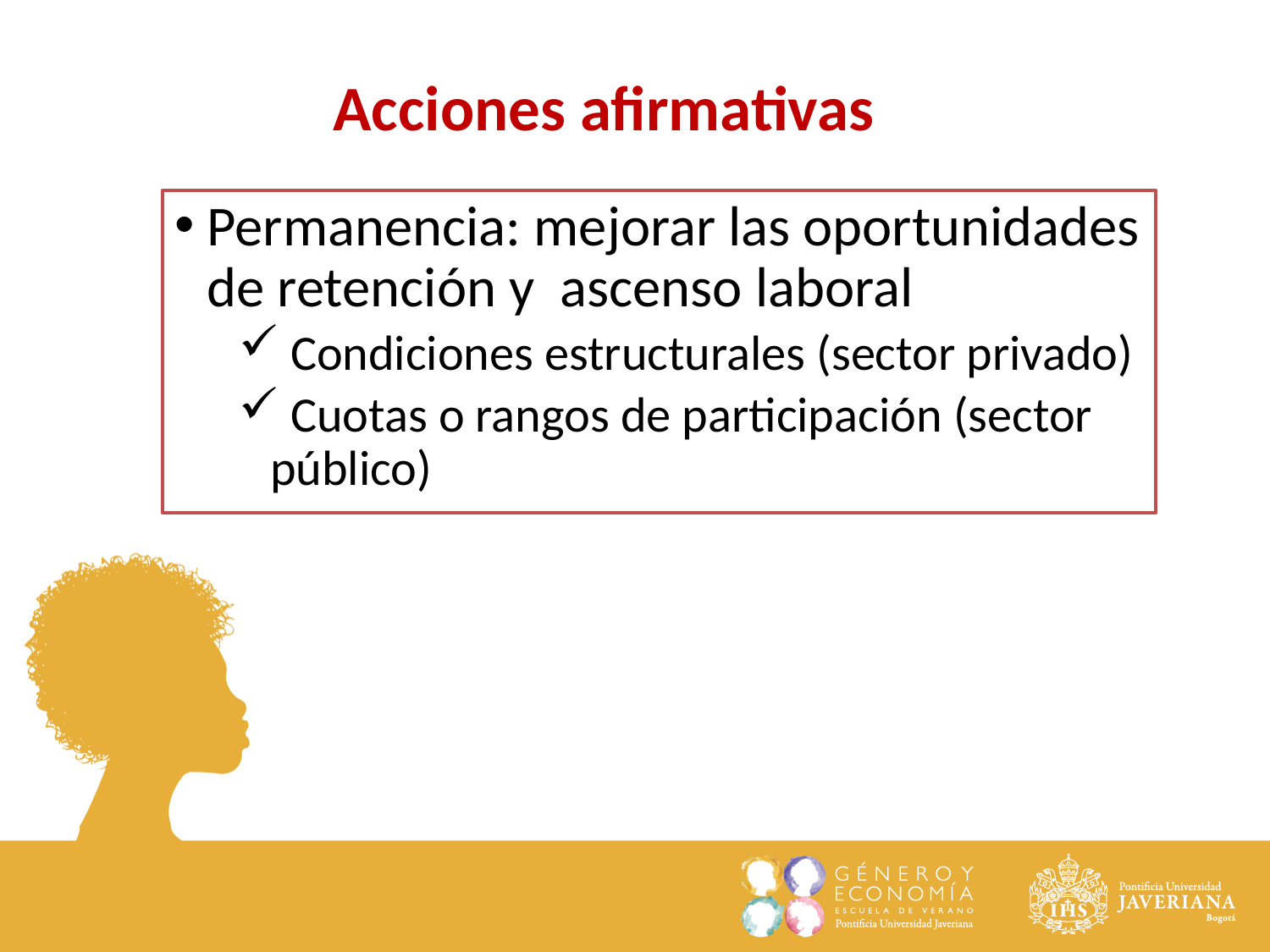

Acciones afirmativas
Permanencia: mejorar las oportunidades de retención y  ascenso laboral
 Condiciones estructurales (sector privado)
 Cuotas o rangos de participación (sector público)